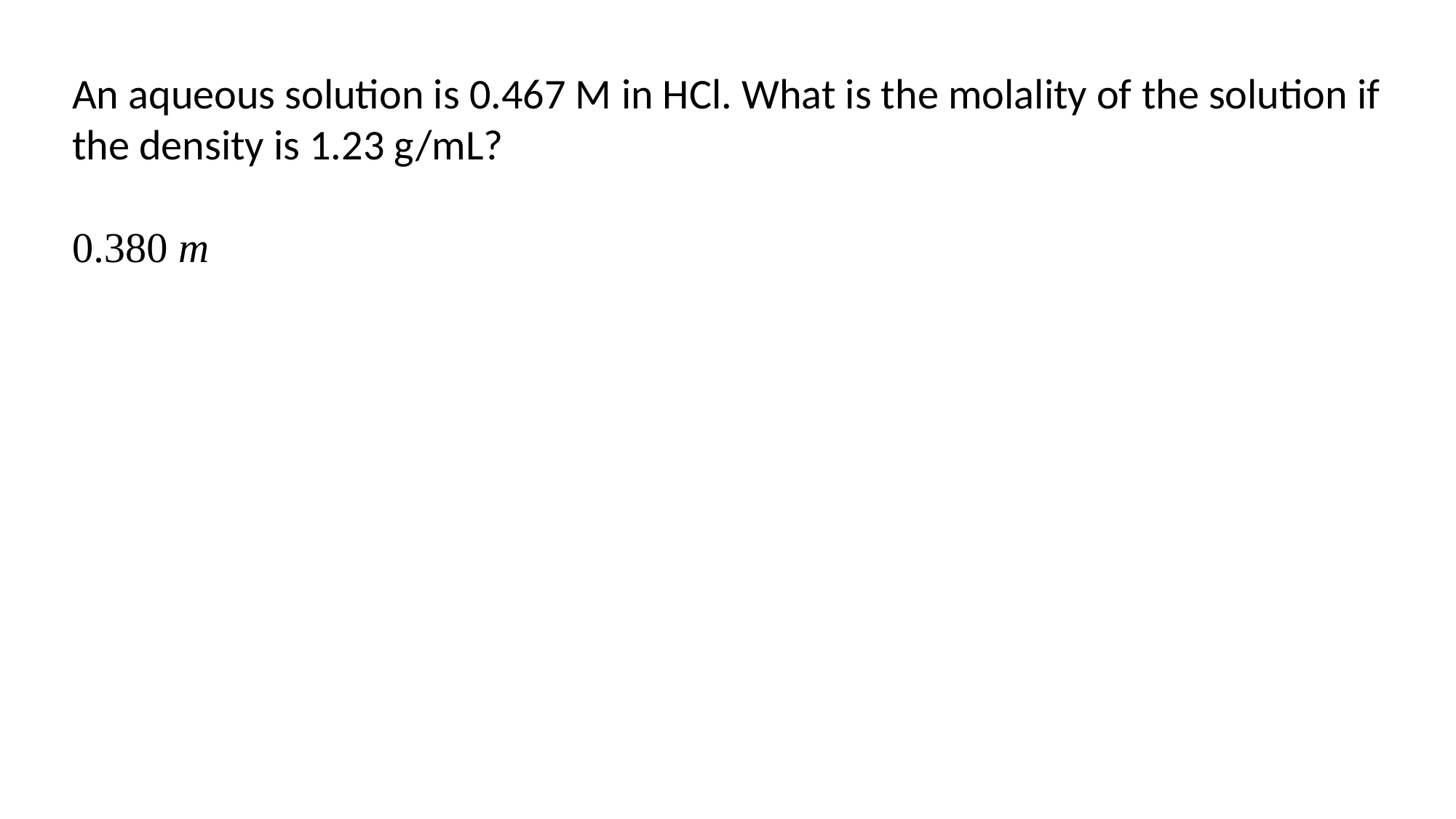

An aqueous solution is 0.467 M in HCl. What is the molality of the solution if the density is 1.23 g/mL?

0.380 m